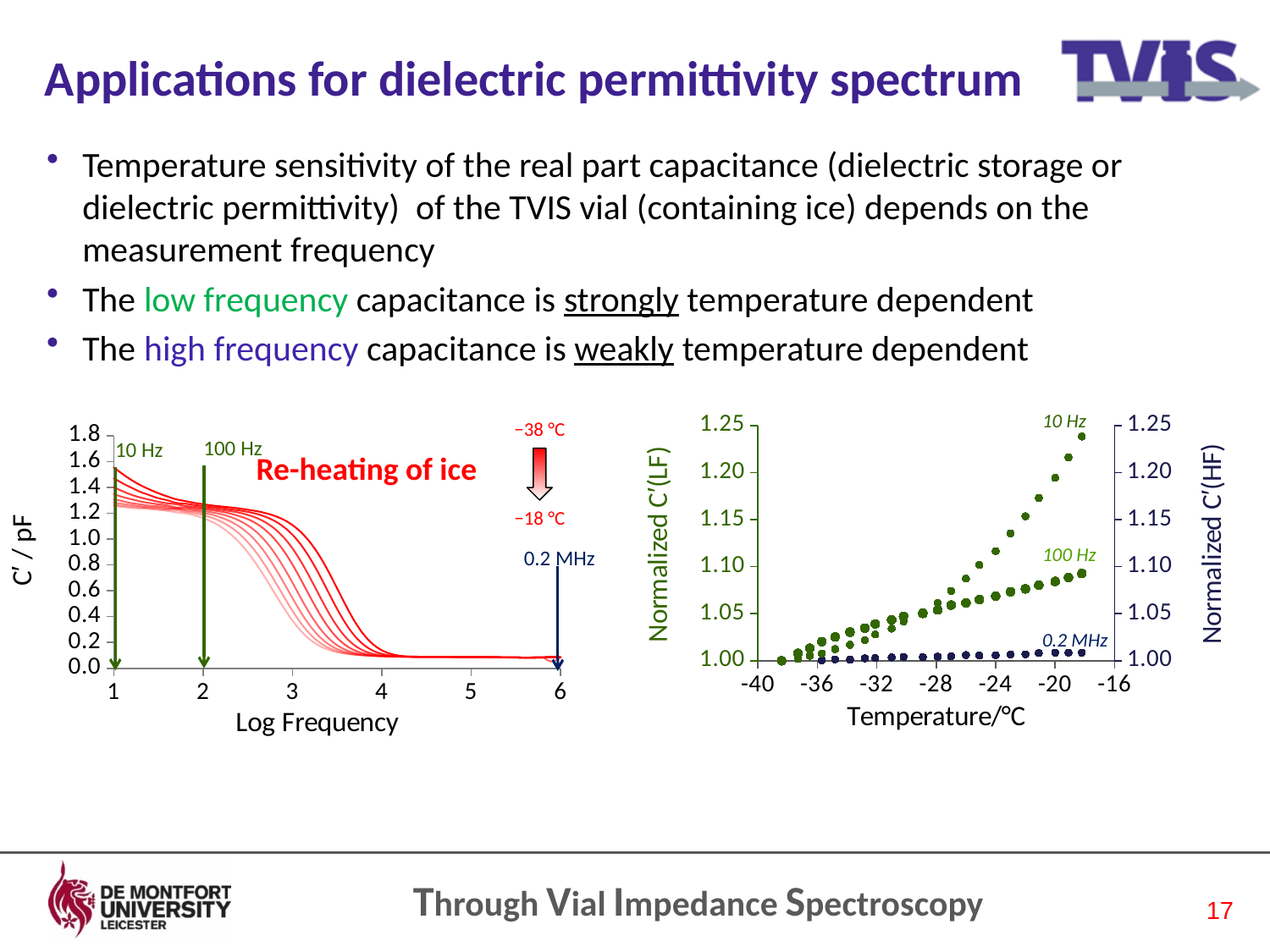

# Applications for dielectric permittivity spectrum
Temperature sensitivity of the real part capacitance (dielectric storage or dielectric permittivity)  of the TVIS vial (containing ice) depends on the measurement frequency
The low frequency capacitance is strongly temperature dependent
The high frequency capacitance is weakly temperature dependent
10 Hz
100 Hz
0.2 MHz
−38 °C

−18 °C

### Chart

| Category | Tslice (10 Hz) | Tslice (100 Hz) | Tslice (0.2MHz) |
|---|---|---|---|

### Chart

| Category | Time 4.4 h | Time 4.5 h | Time 4.6 h | Time 4.7 h | Time 4.8 h | Time 4.9 h | Time 5 h | Time 5.1 h |
|---|---|---|---|---|---|---|---|---|
100 Hz
10 Hz
Re-heating of ice
0.2 MHz